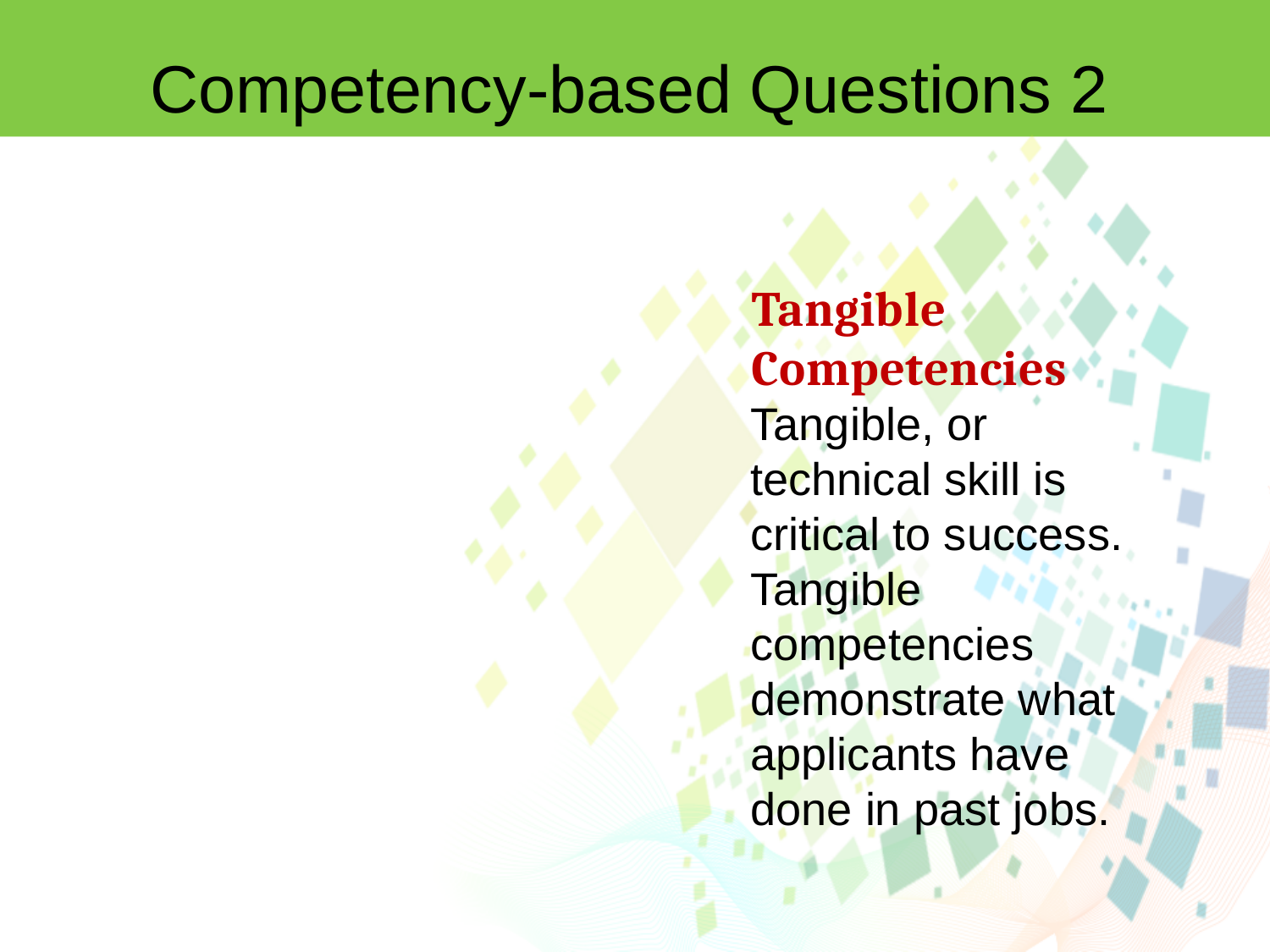

Competency-based Questions 2
Tangible Competencies
Tangible, or technical skill is critical to success. Tangible
competencies demonstrate what applicants have done in past jobs.